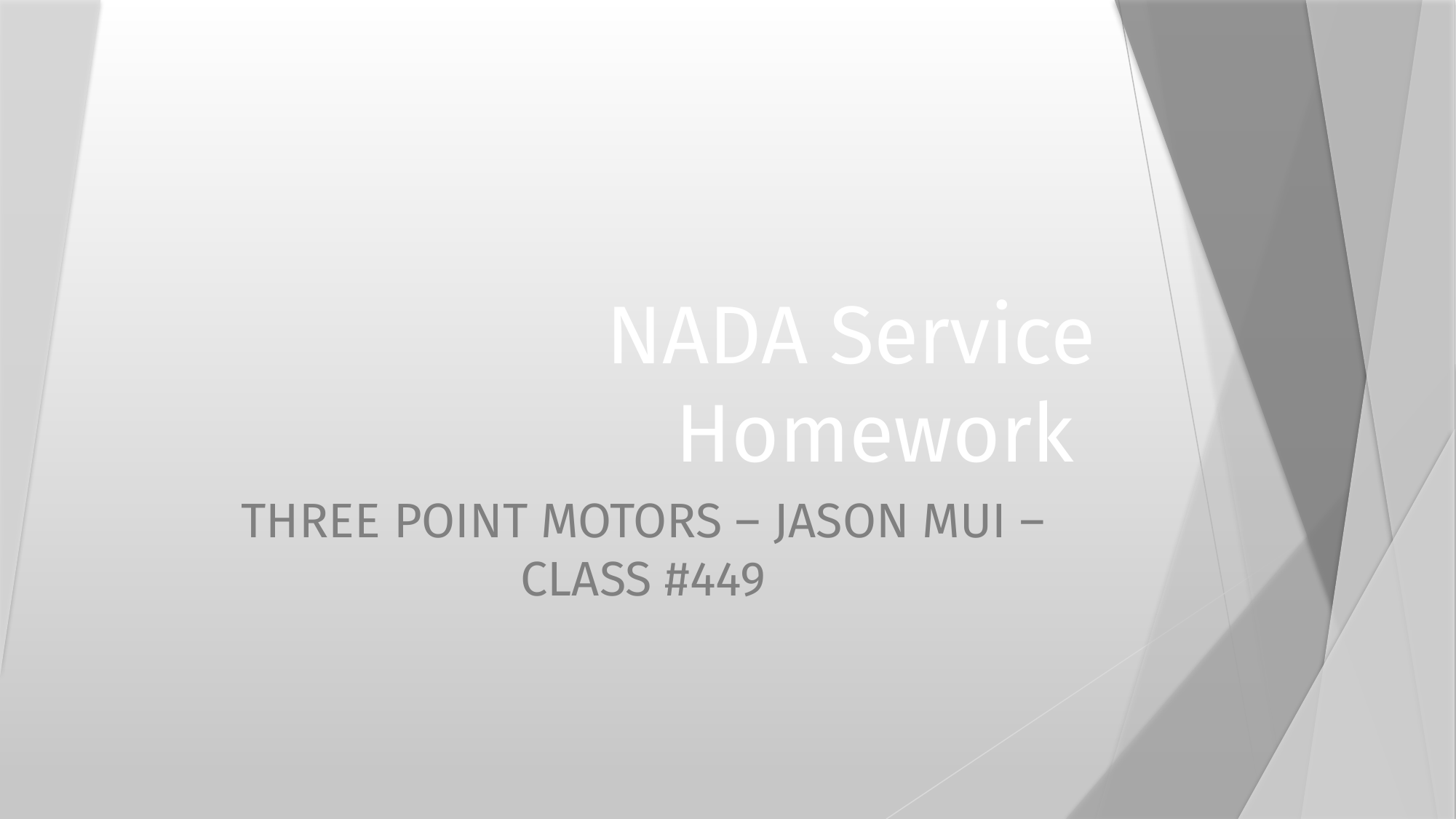

# NADA Service Homework
THREE POINT MOTORS – JASON MUI – CLASS #449